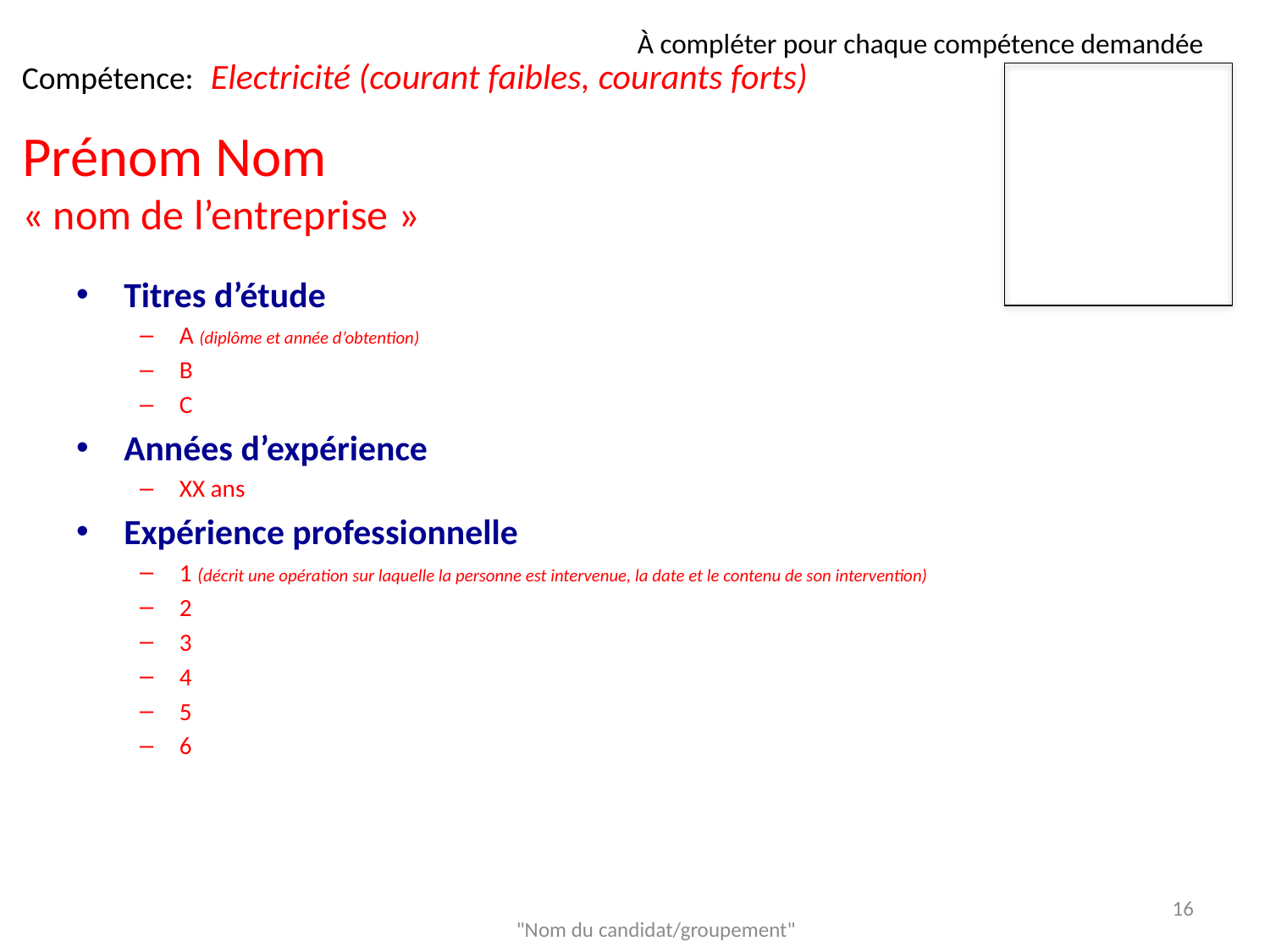

À compléter pour chaque compétence demandée
Compétence:  Electricité (courant faibles, courants forts)

Prénom Nom
« nom de l’entreprise »
Titres d’étude
A (diplôme et année d’obtention)
B
C
Années d’expérience
XX ans
Expérience professionnelle
1 (décrit une opération sur laquelle la personne est intervenue, la date et le contenu de son intervention)
2
3
4
5
6

16
"Nom du candidat/groupement"